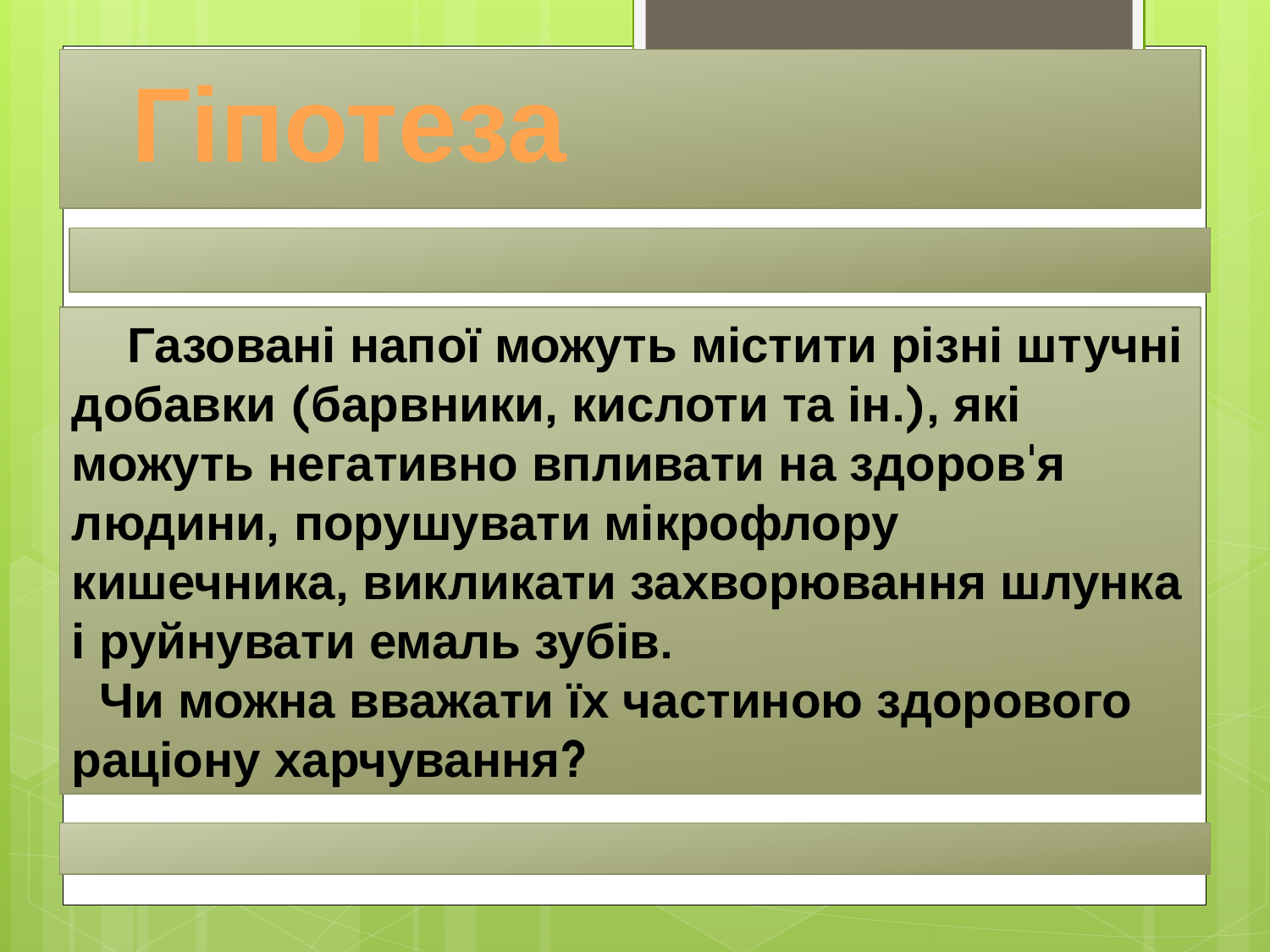

Гіпотеза

    Газовані напої можуть містити різні штучні добавки (барвники, кислоти та ін.), які можуть негативно впливати на здоров'я людини, порушувати мікрофлору кишечника, викликати захворювання шлунка і руйнувати емаль зубів.
  Чи можна вважати їх частиною здорового раціону харчування?